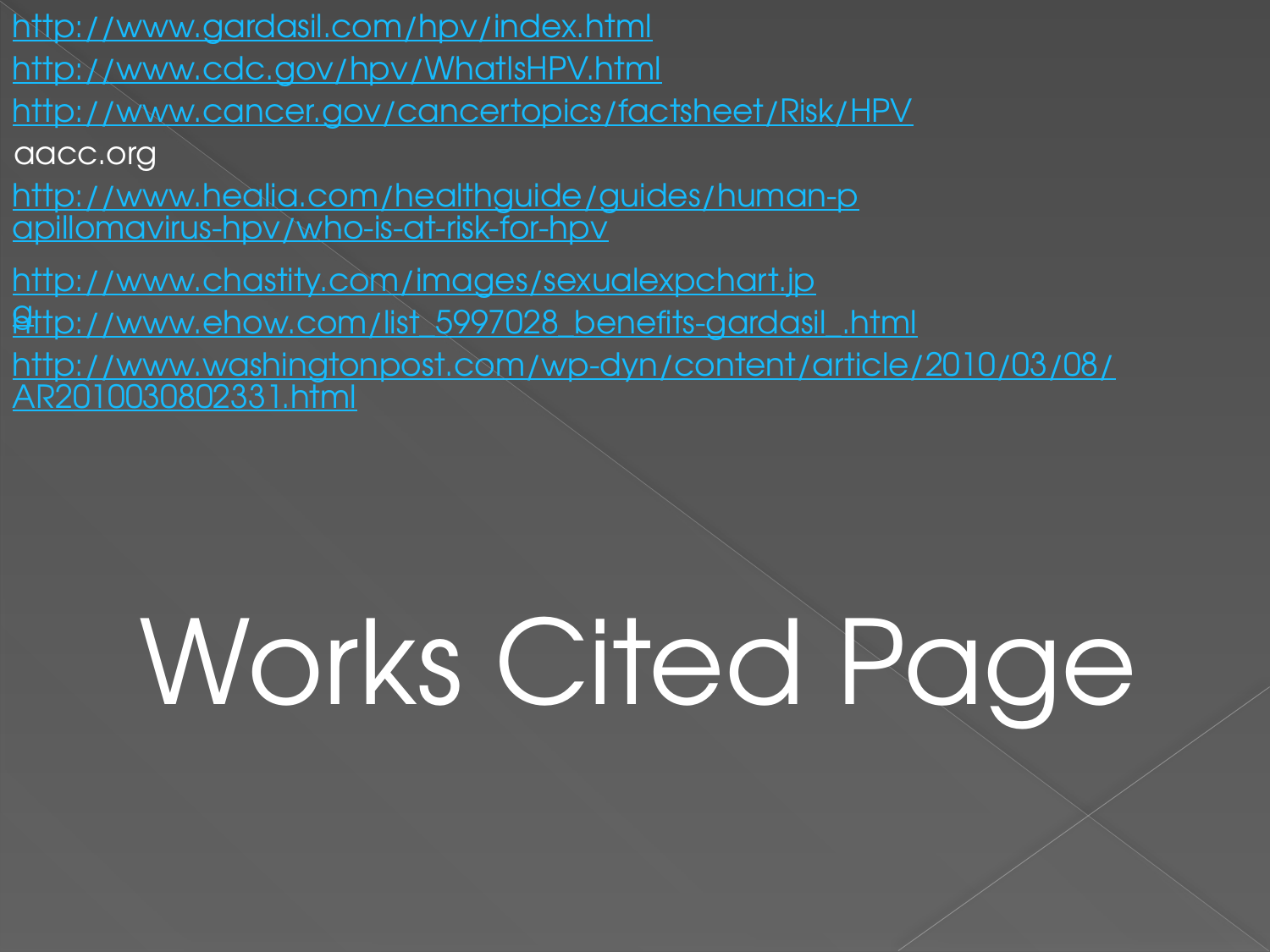

http://www.gardasil.com/hpv/index.html
http://www.cdc.gov/hpv/WhatIsHPV.html

http://www.cancer.gov/cancertopics/factsheet/Risk/HPV

aacc.org

http://www.healia.com/healthguide/guides/human-papillomavirus-hpv/who-is-at-risk-for-hpv

http://www.chastity.com/images/sexualexpchart.jpg

http://www.ehow.com/list_5997028_benefits-gardasil_.html

http://www.washingtonpost.com/wp-dyn/content/article/2010/03/08/AR2010030802331.html

Works Cited Page